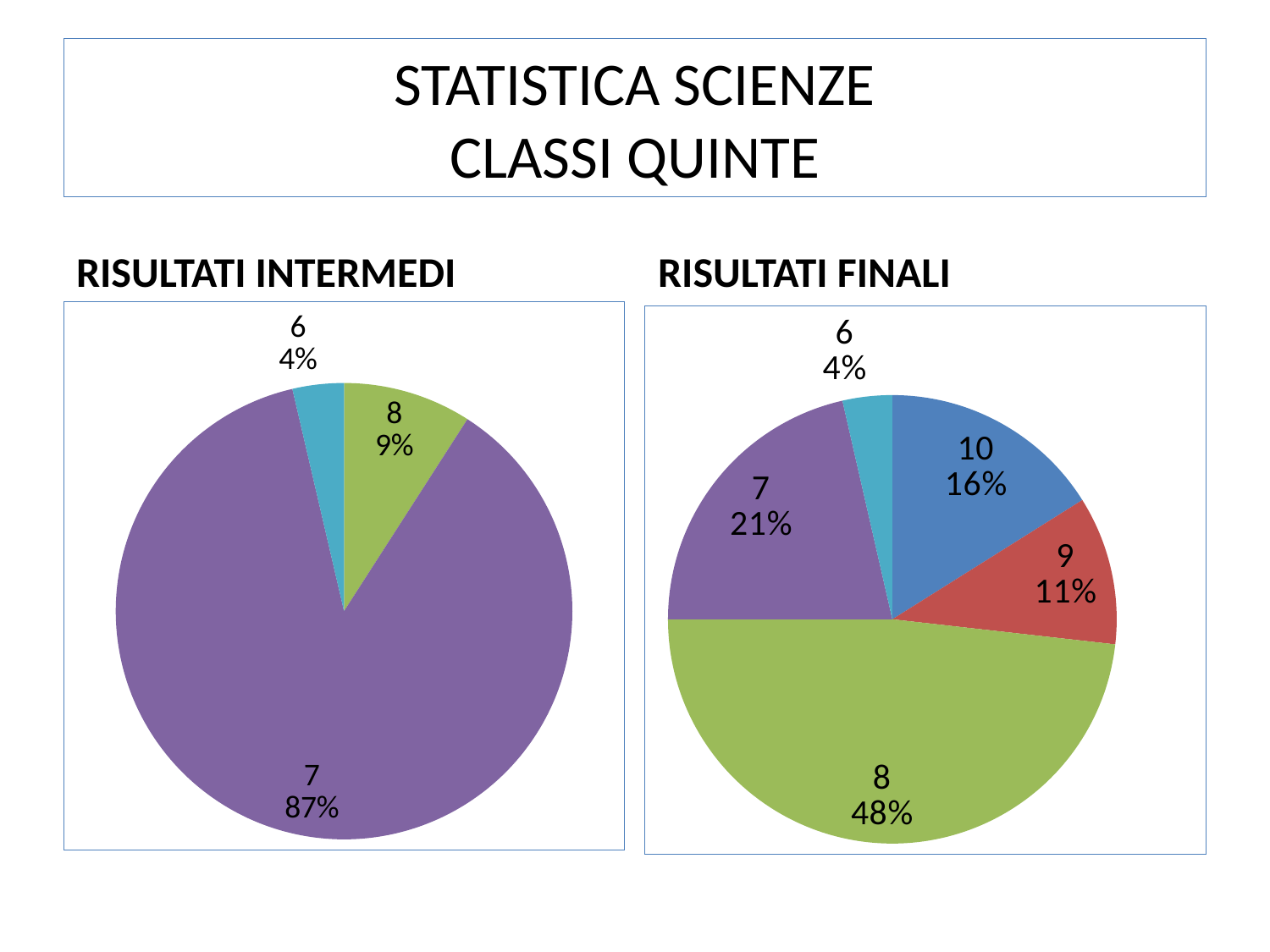

# STATISTICA SCIENZE CLASSI QUINTE
RISULTATI INTERMEDI
RISULTATI FINALI

### Chart

| Category | Cquinte |
|---|---|
| 10 | 0.0 |
| 9 | 0.0 |
| 8 | 5.0 |
| 7 | 48.0 |
| 6 | 2.0 |
| 5 | 0.0 |

### Chart

| Category | C.quinte |
|---|---|
| 10 | 9.0 |
| 9 | 6.0 |
| 8 | 27.0 |
| 7 | 12.0 |
| 6 | 2.0 |
| 5 | 0.0 |